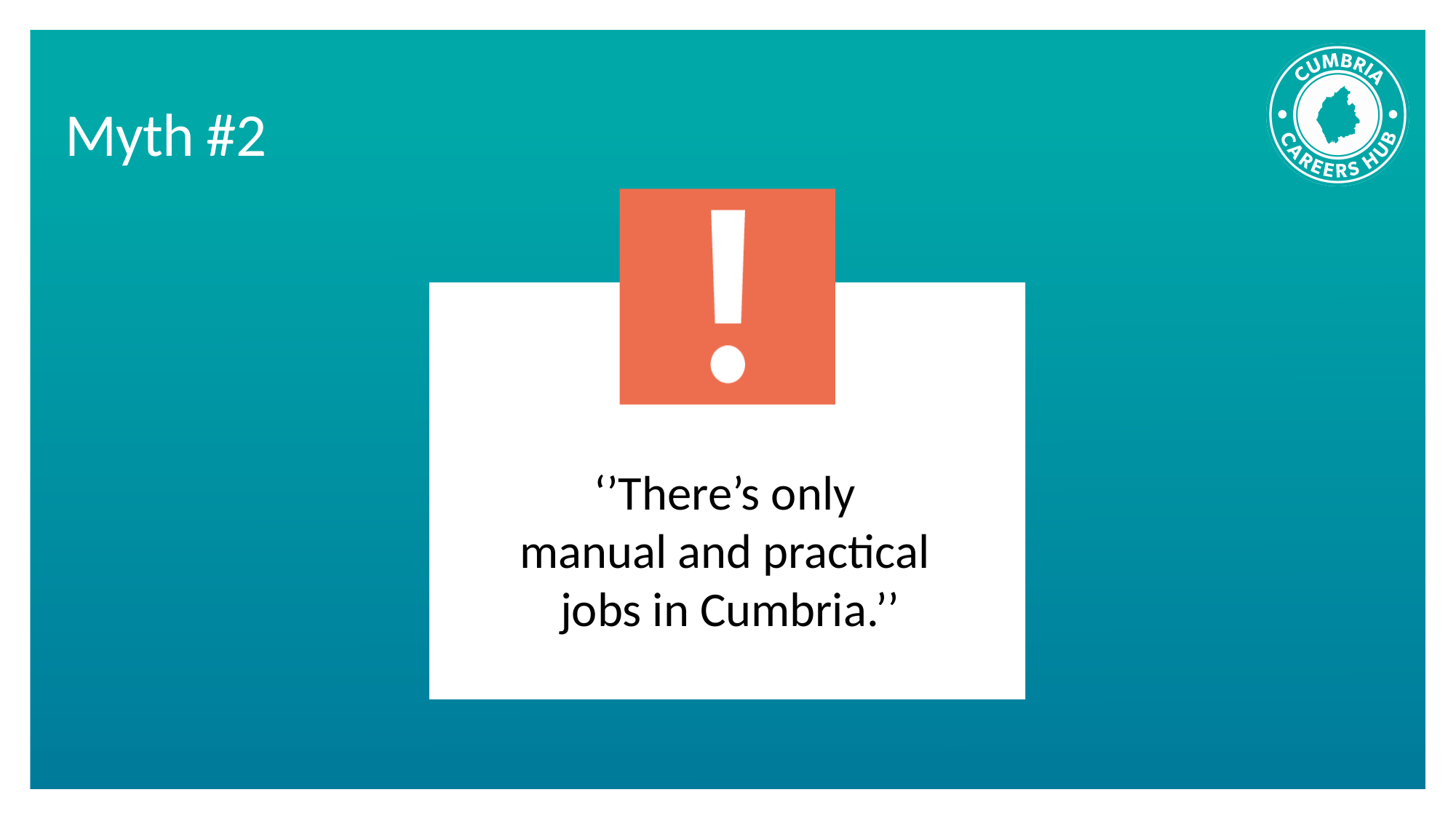

# Myth #2
‘’There’s only
manual and practical
jobs in Cumbria.’’